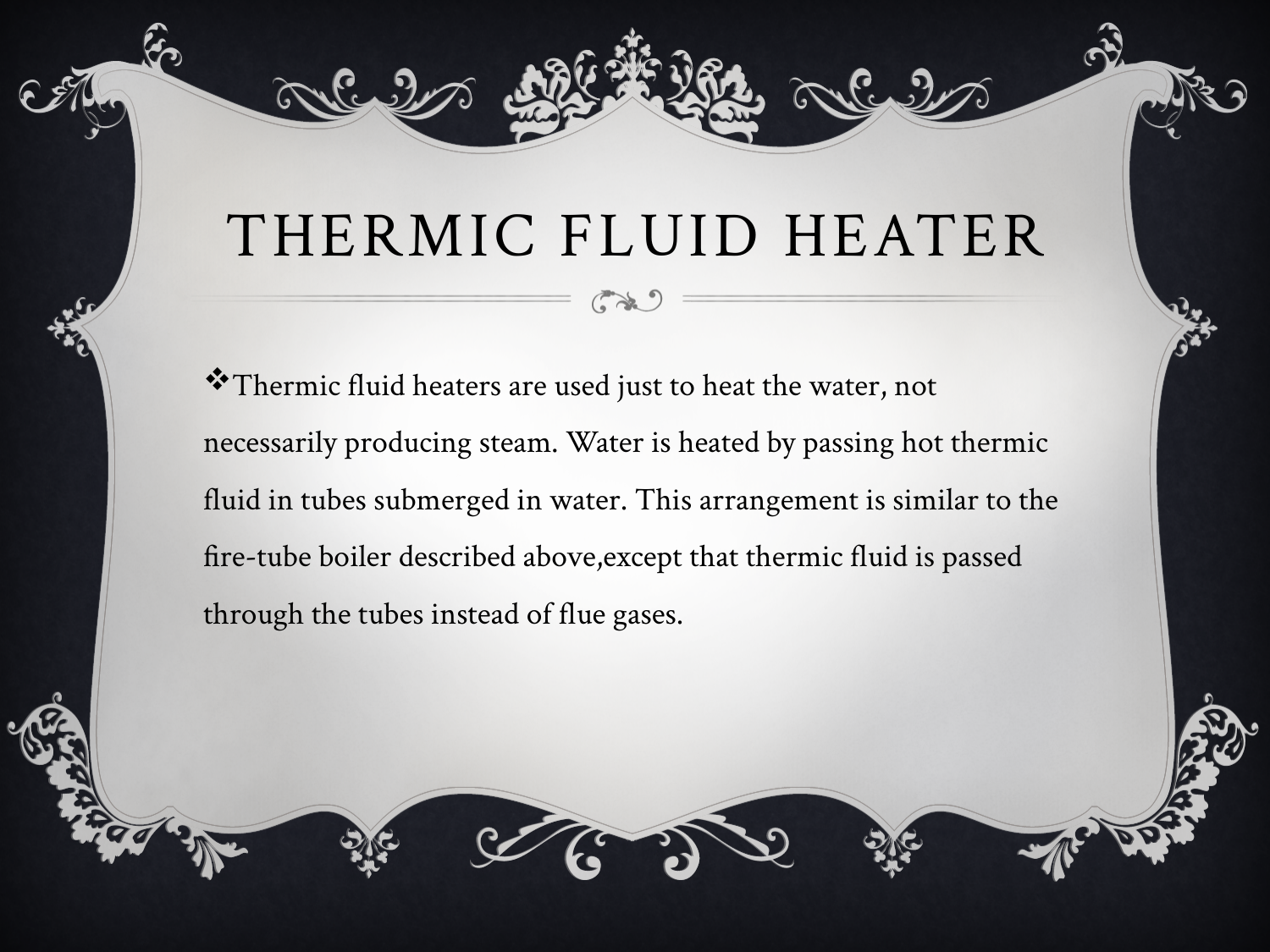

# Thermic Fluid Heater
Thermic fluid heaters are used just to heat the water, not necessarily producing steam. Water is heated by passing hot thermic fluid in tubes submerged in water. This arrangement is similar to the fire-tube boiler described above,except that thermic fluid is passed through the tubes instead of flue gases.